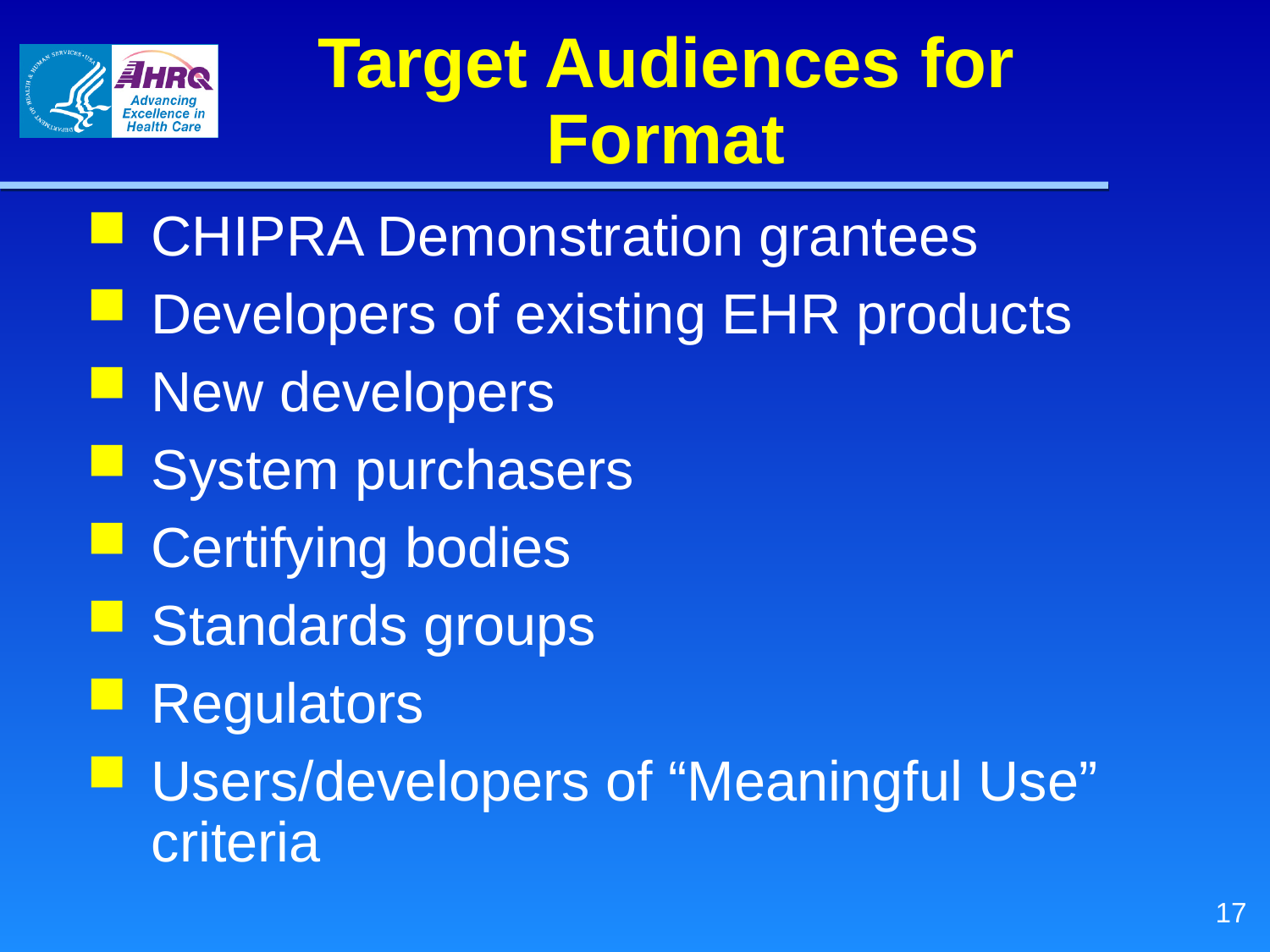

Target Audiences for Format
CHIPRA Demonstration grantees
Developers of existing EHR products
New developers
System purchasers
Certifying bodies
Standards groups
Regulators
Users/developers of “Meaningful Use” criteria
17